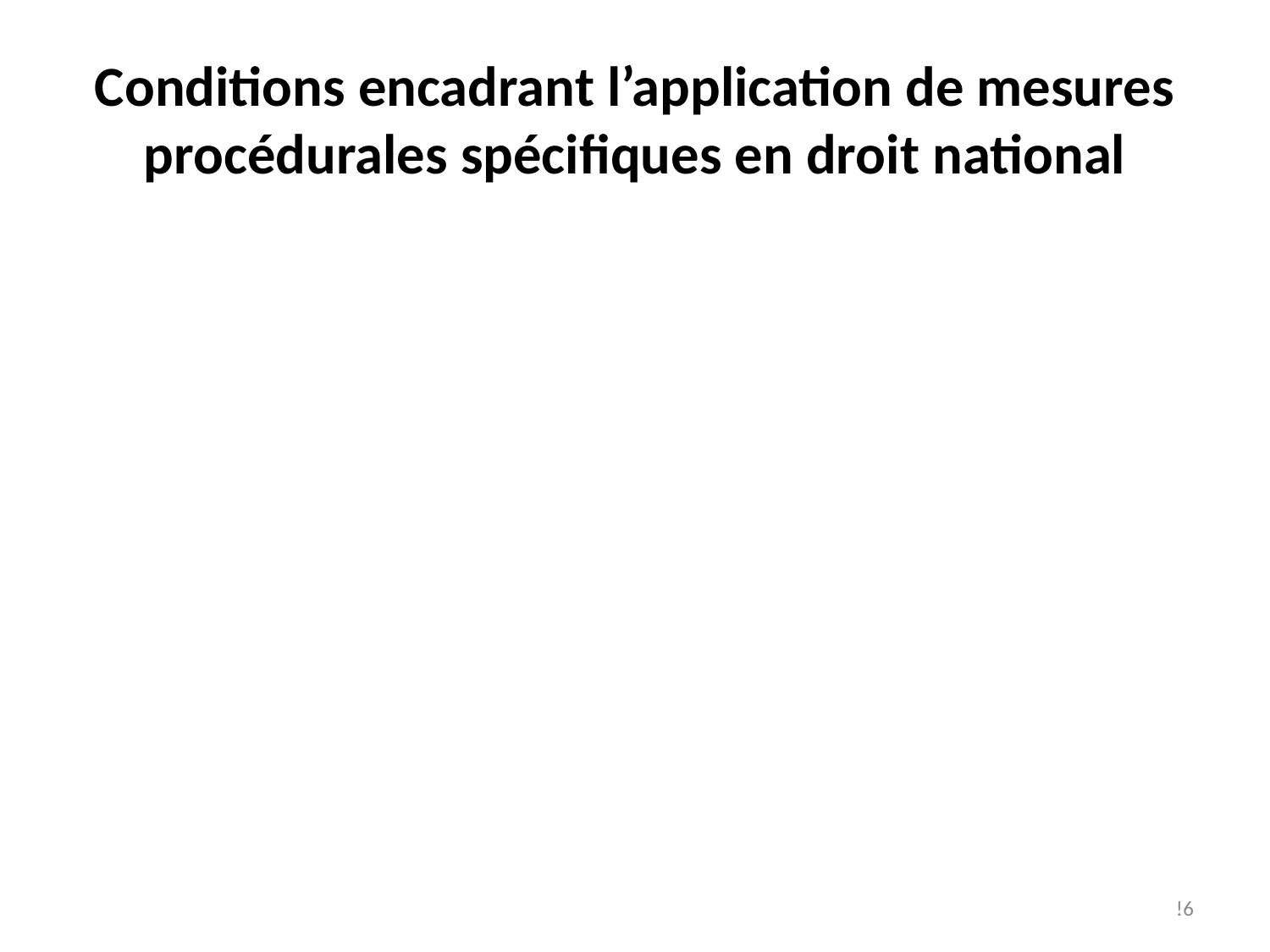

# Conditions encadrant l’application de mesures procédurales spécifiques en droit national

!6